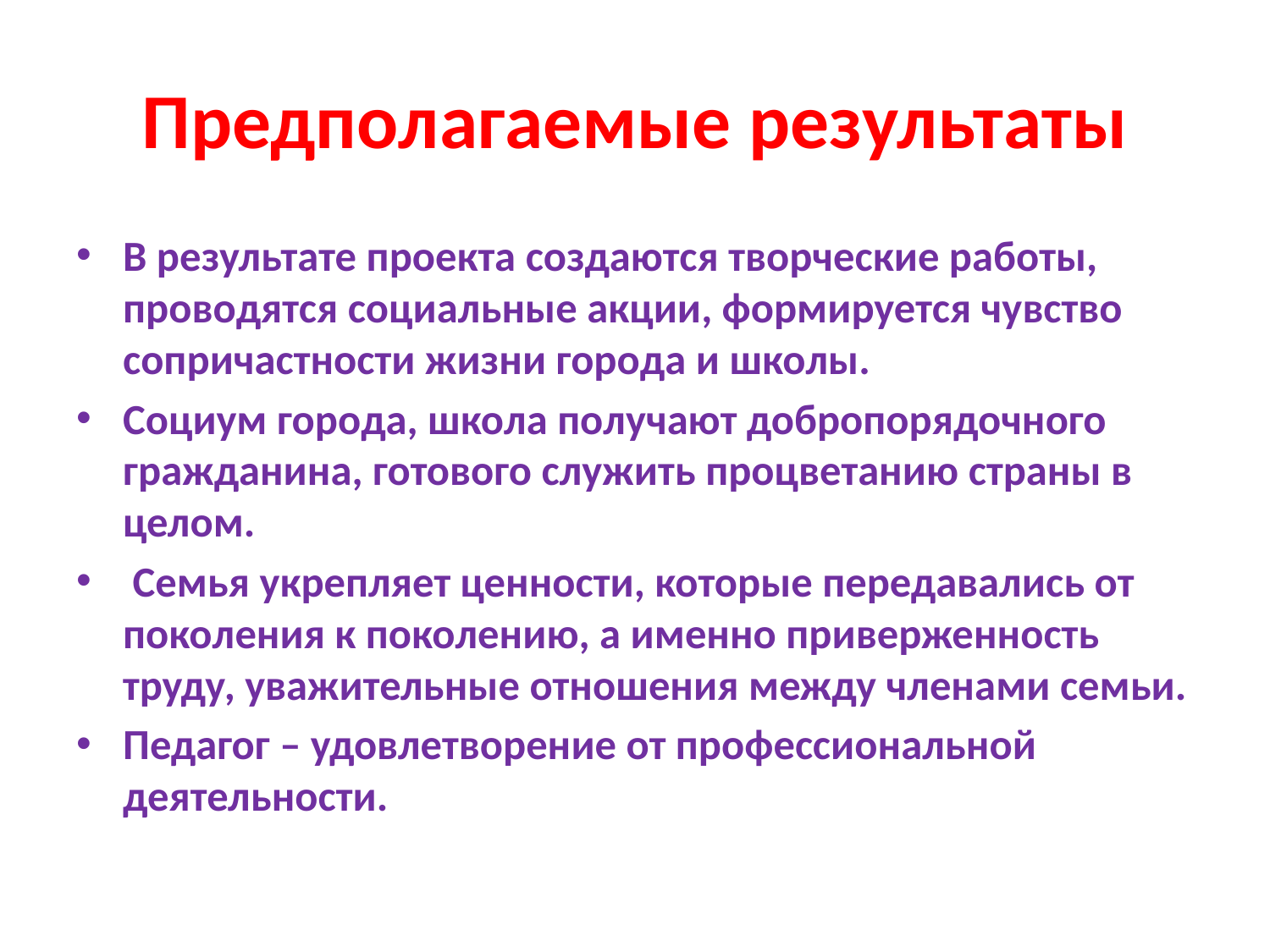

# Предполагаемые результаты
В результате проекта создаются творческие работы, проводятся социальные акции, формируется чувство сопричастности жизни города и школы.
Социум города, школа получают добропорядочного гражданина, готового служить процветанию страны в целом.
 Семья укрепляет ценности, которые передавались от поколения к поколению, а именно приверженность труду, уважительные отношения между членами семьи.
Педагог – удовлетворение от профессиональной деятельности.